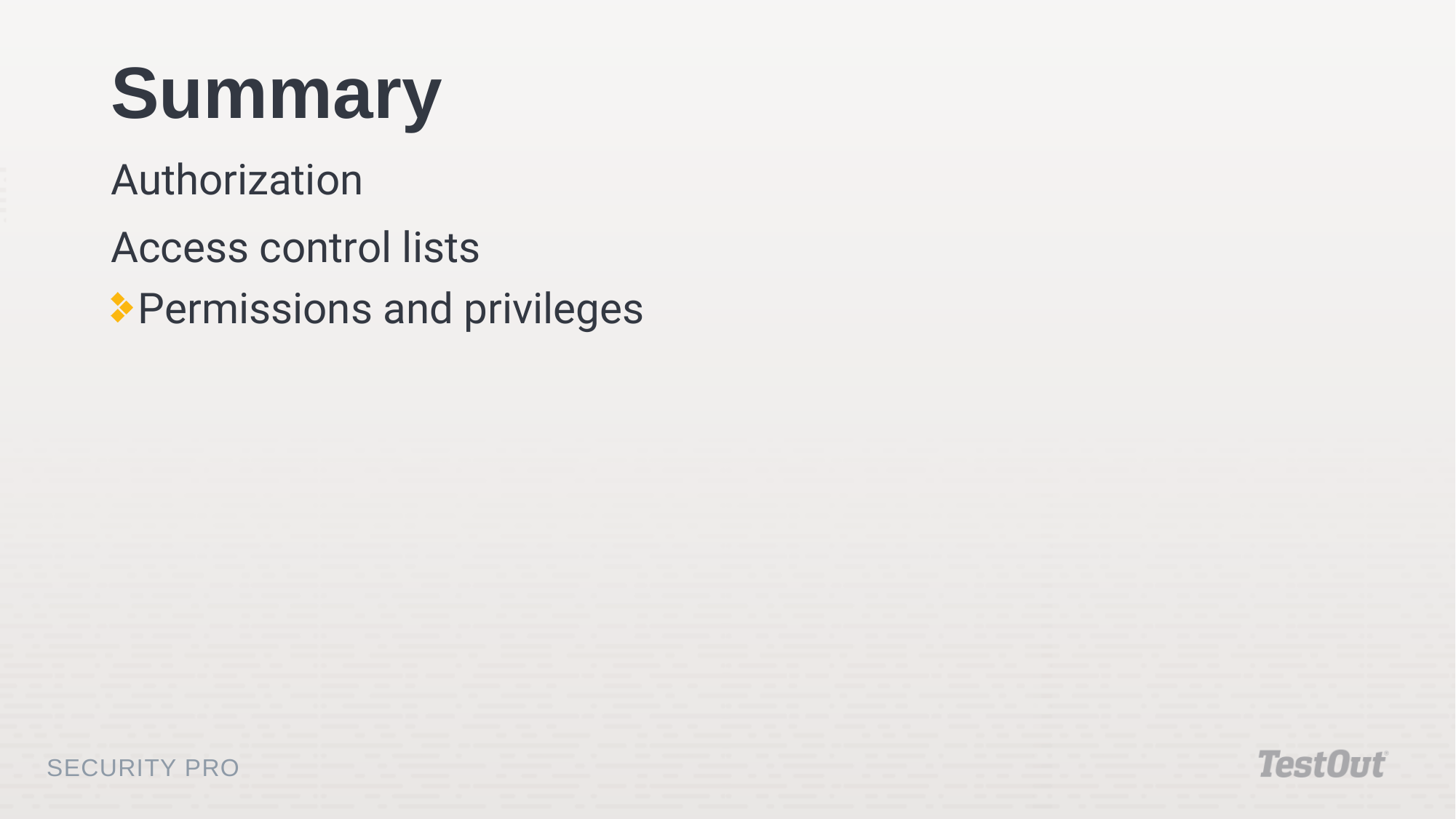

# Summary
Authorization
Access control lists
Permissions and privileges
Security Pro